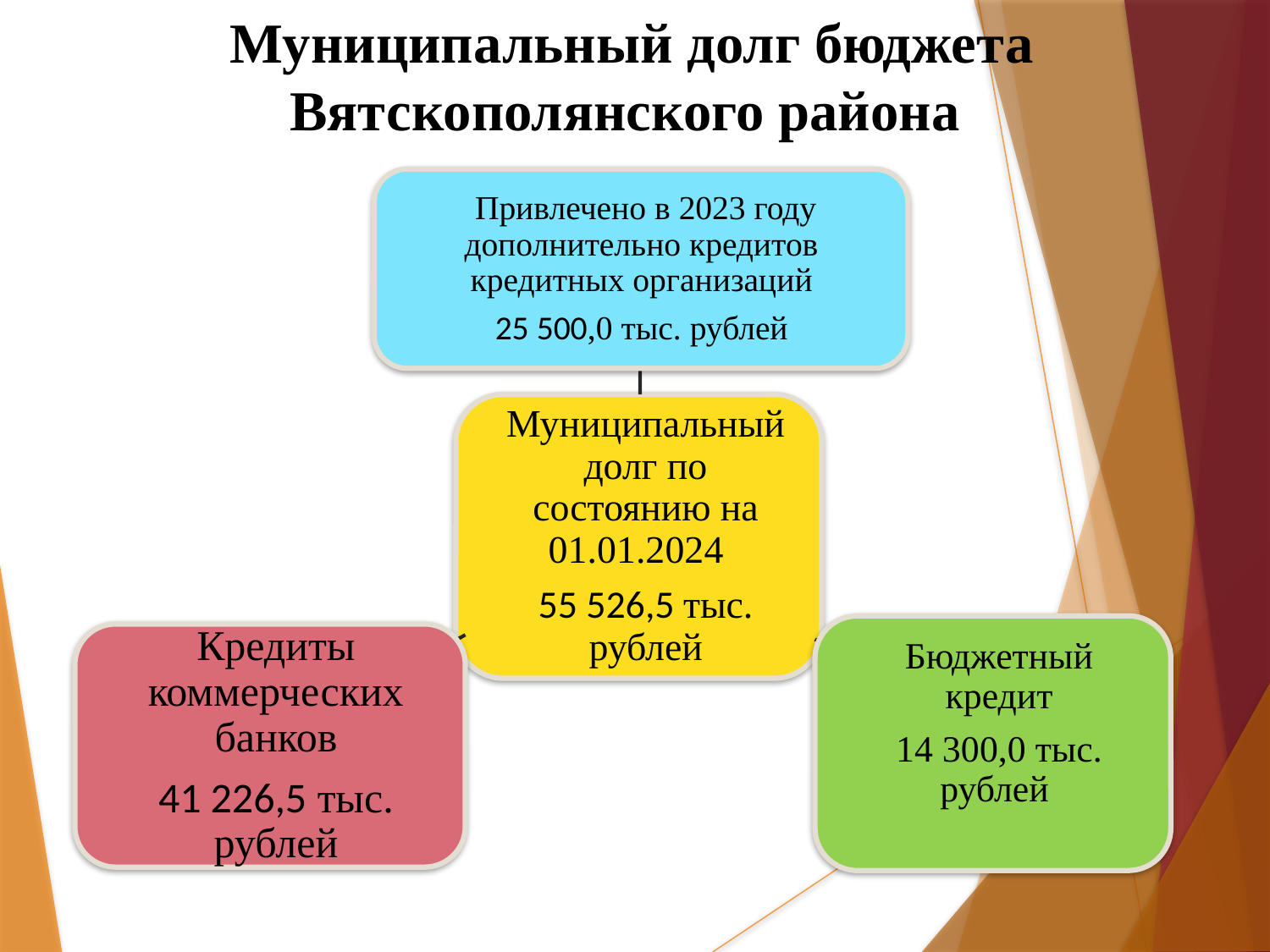

# Муниципальный долг бюджета Вятскополянского района
Муниципальный долг по состоянию на 01.01.2024
55 526,5 тыс. рублей
Привлечено в 2023 году дополнительно кредитов  кредитных организаций
25 500,0 тыс. рублей
Бюджетный кредит
14 300,0 тыс. рублей

Кредиты коммерческих банков
41 226,5 тыс. рублей
24